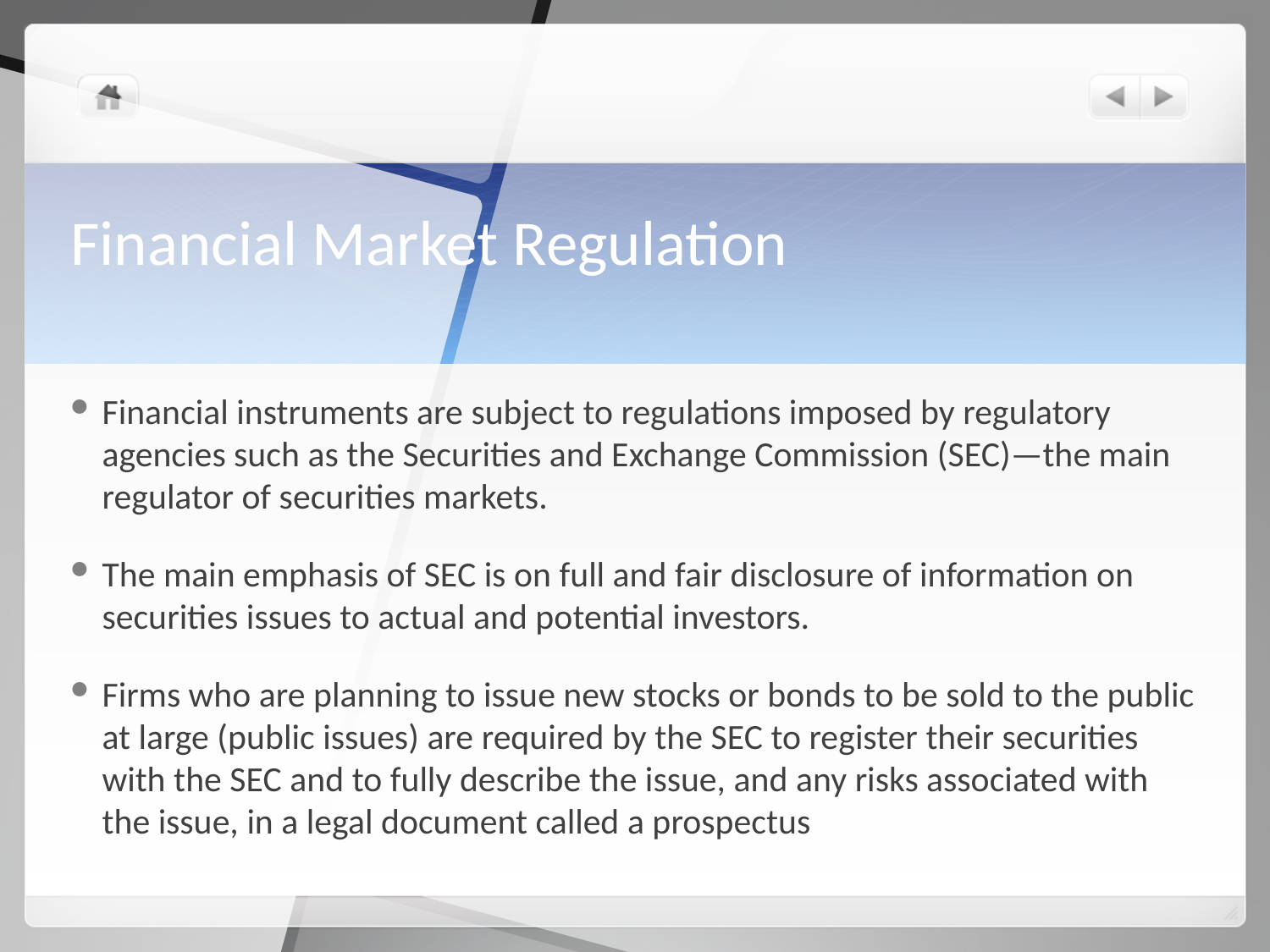

# Financial Market Regulation
Financial instruments are subject to regulations imposed by regulatory agencies such as the Securities and Exchange Commission (SEC)—the main regulator of securities markets.
The main emphasis of SEC is on full and fair disclosure of information on securities issues to actual and potential investors.
Firms who are planning to issue new stocks or bonds to be sold to the public at large (public issues) are required by the SEC to register their securities with the SEC and to fully describe the issue, and any risks associated with the issue, in a legal document called a prospectus